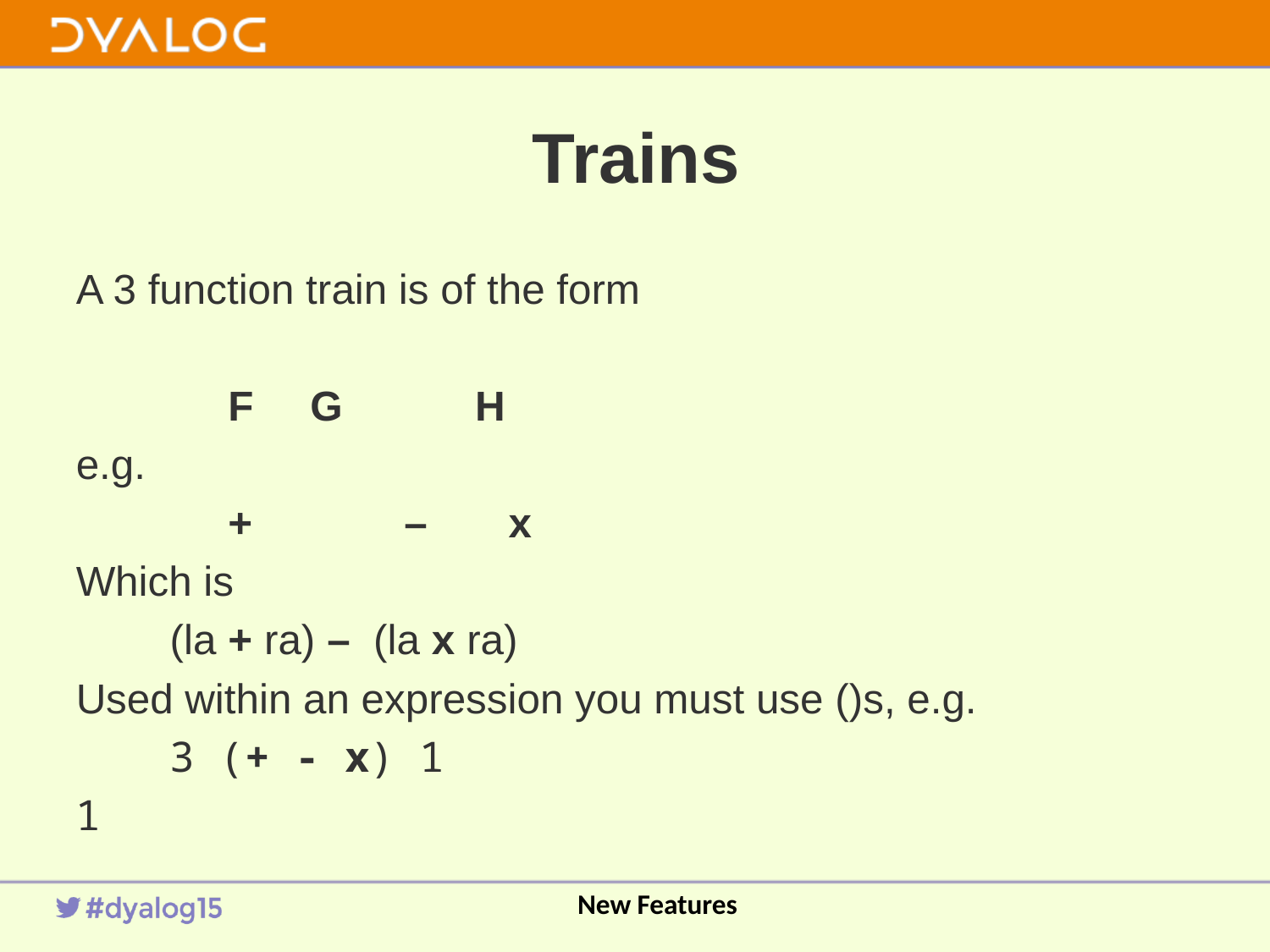

# Trains
A 3 function train is of the form

	     F	    G  	  H
e.g.
	     + 	    –       x
Which is
	(la + ra) –  (la x ra)
Used within an expression you must use ()s, e.g.
	3 (+ - x) 1
1
New Features